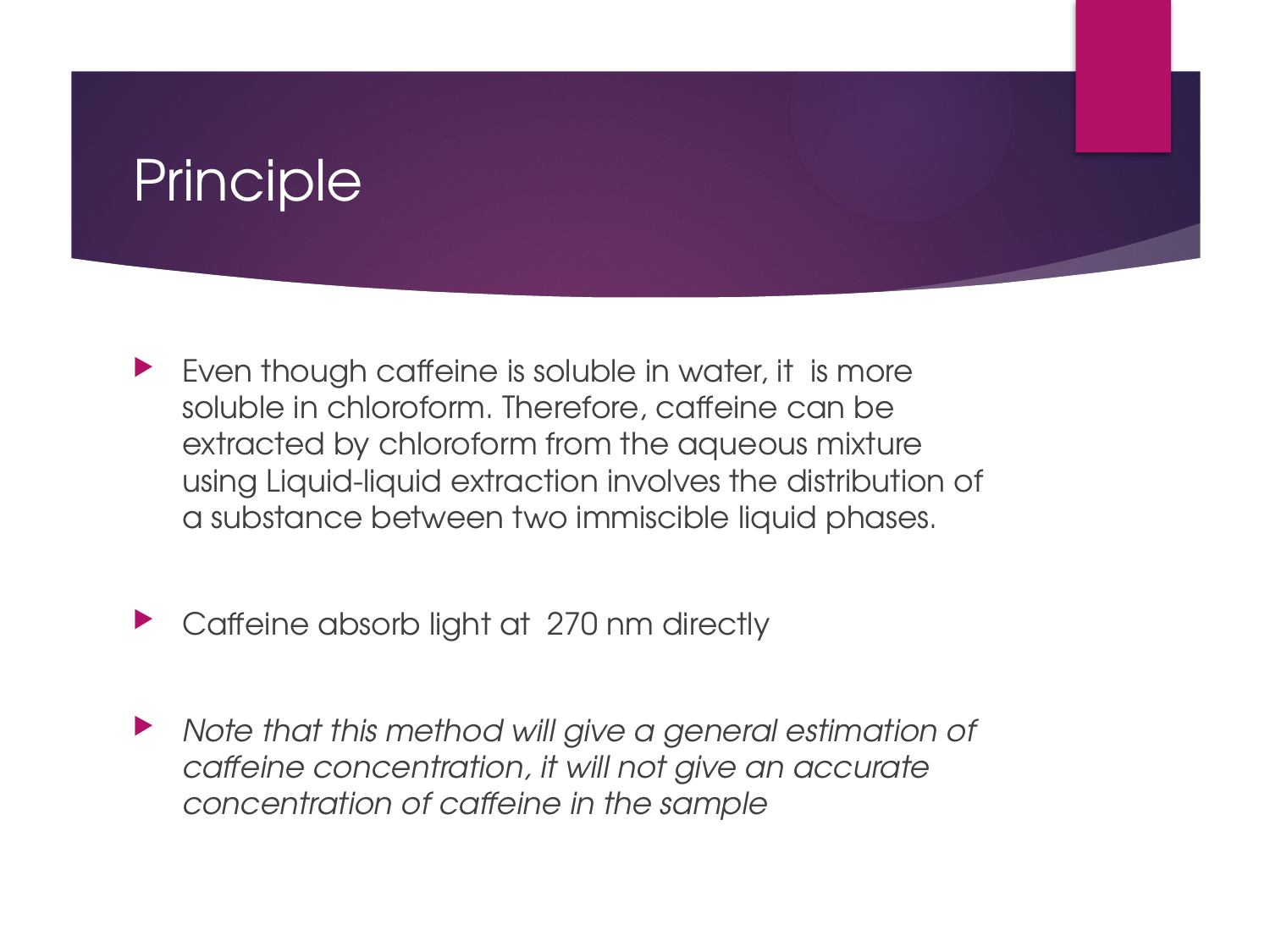

# Principle
Even though caffeine is soluble in water, it  is more soluble in chloroform. Therefore, caffeine can be extracted by chloroform from the aqueous mixture using Liquid-liquid extraction involves the distribution of a substance between two immiscible liquid phases.

Caffeine absorb light at  270 nm directly

Note that this method will give a general estimation of caffeine concentration, it will not give an accurate concentration of caffeine in the sample